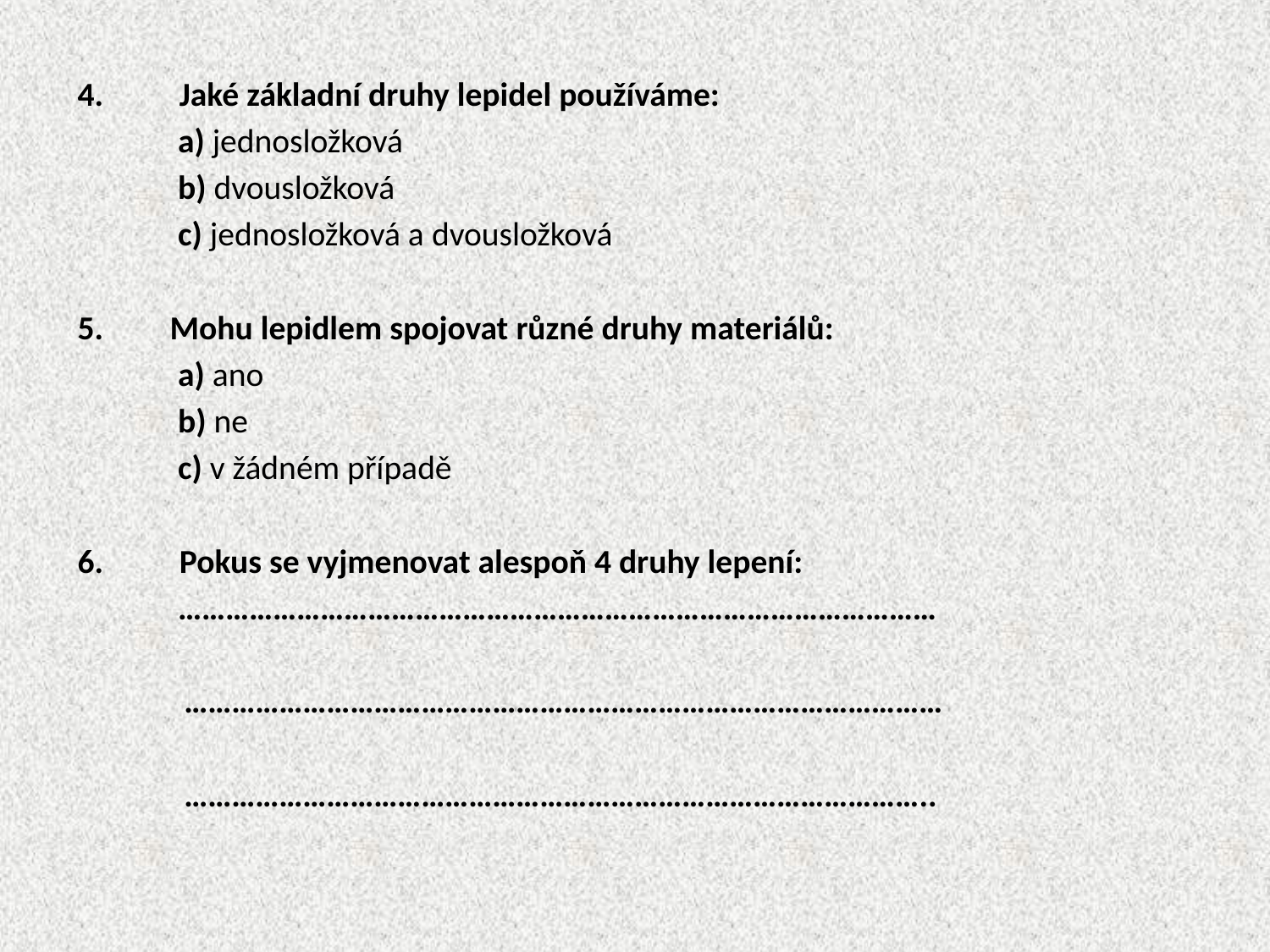

4.          Jaké základní druhy lepidel používáme:
	a) jednosložková
	b) dvousložková
	c) jednosložková a dvousložková

     Mohu lepidlem spojovat různé druhy materiálů:
	a) ano
	b) ne
	c) v žádném případě

6.          Pokus se vyjmenovat alespoň 4 druhy lepení:
	……………………………………………………………………………………

              ……………………………………………………………………………………

              …………………………………………………………………………………..